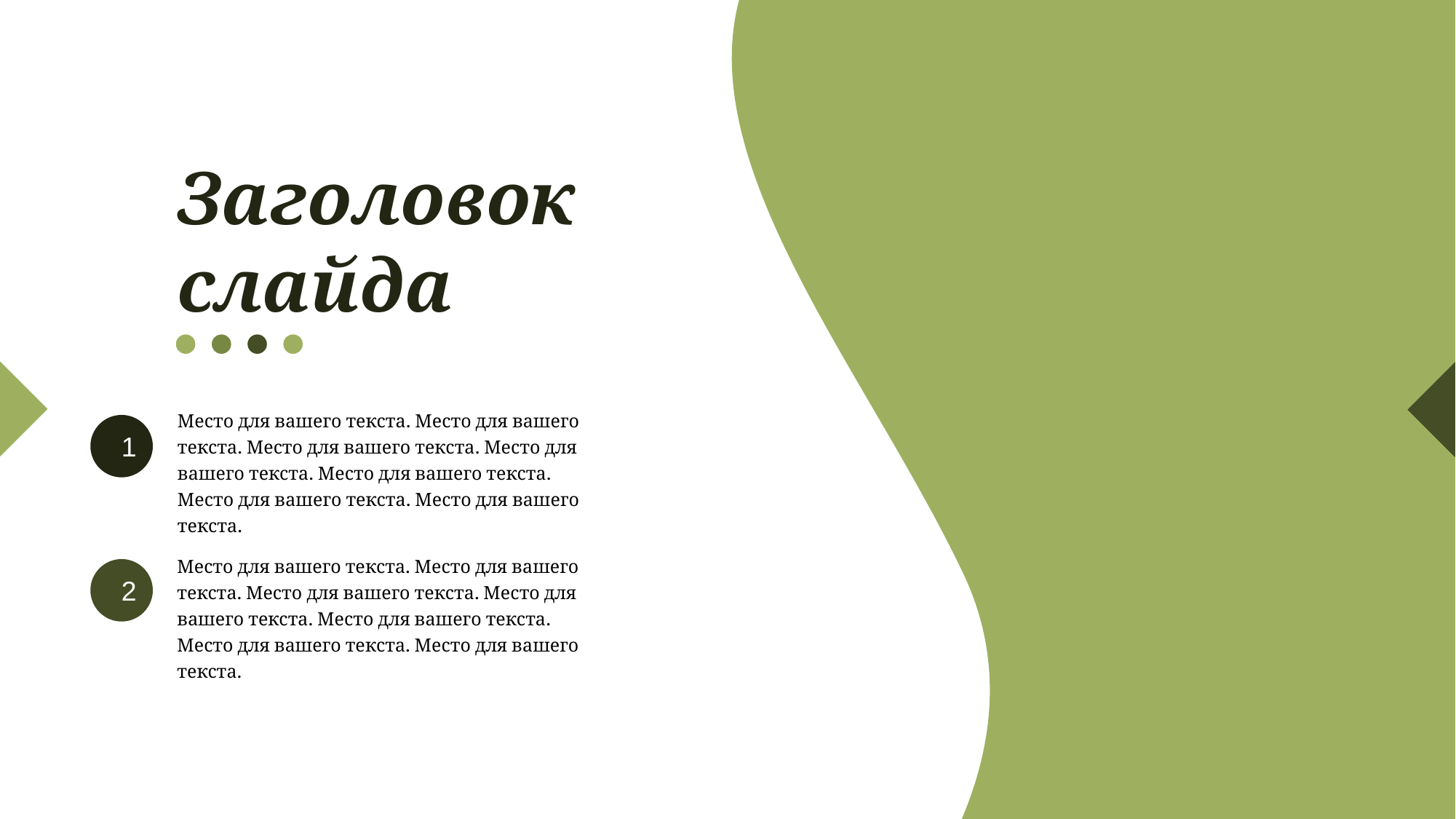

Заголовок слайда

Место для вашего текста. Место для вашего текста. Место для вашего текста. Место для вашего текста. Место для вашего текста. Место для вашего текста. Место для вашего текста.

1
Место для вашего текста. Место для вашего текста. Место для вашего текста. Место для вашего текста. Место для вашего текста. Место для вашего текста. Место для вашего текста.

2